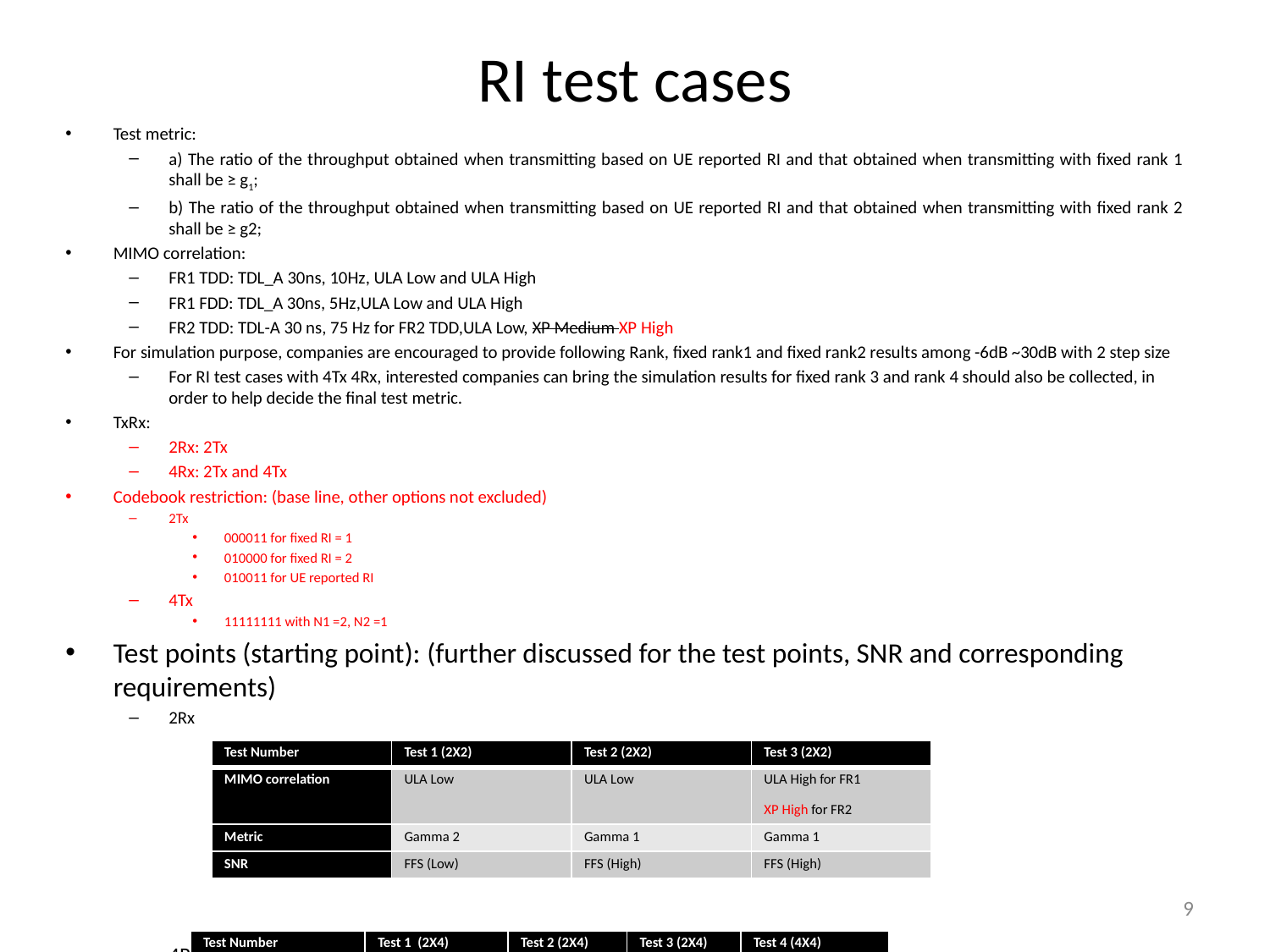

# RI test cases
Test metric:
a) The ratio of the throughput obtained when transmitting based on UE reported RI and that obtained when transmitting with fixed rank 1 shall be ≥ g1;
b) The ratio of the throughput obtained when transmitting based on UE reported RI and that obtained when transmitting with fixed rank 2 shall be ≥ g2;
MIMO correlation:
FR1 TDD: TDL_A 30ns, 10Hz, ULA Low and ULA High
FR1 FDD: TDL_A 30ns, 5Hz,ULA Low and ULA High
FR2 TDD: TDL-A 30 ns, 75 Hz for FR2 TDD,ULA Low, XP Medium XP High
For simulation purpose, companies are encouraged to provide following Rank, fixed rank1 and fixed rank2 results among -6dB ~30dB with 2 step size
For RI test cases with 4Tx 4Rx, interested companies can bring the simulation results for fixed rank 3 and rank 4 should also be collected, in order to help decide the final test metric.
TxRx:
2Rx: 2Tx
4Rx: 2Tx and 4Tx
Codebook restriction: (base line, other options not excluded)
2Tx
000011 for fixed RI = 1
010000 for fixed RI = 2
010011 for UE reported RI
4Tx
11111111 with N1 =2, N2 =1
Test points (starting point): (further discussed for the test points, SNR and corresponding requirements)
2Rx

4Rx

| Test Number | Test 1 (2X2) | Test 2 (2X2) | Test 3 (2X2) |
| --- | --- | --- | --- |
| MIMO correlation | ULA Low | ULA Low | ULA High for FR1 XP High for FR2 |
| Metric | Gamma 2 | Gamma 1 | Gamma 1 |
| SNR | FFS (Low) | FFS (High) | FFS (High) |
9
| Test Number | Test 1 (2X4) | Test 2 (2X4) | Test 3 (2X4) | Test 4 (4X4) |
| --- | --- | --- | --- | --- |
| MIMO correlation | ULA Low | ULA Low | ULA High | ULA Low |
| Metric | Gamma 2 | Gamma 1 | Gamma 1 | Gamma 2 |
| SNR | FFS (Low) | FFS (medium) | FFS (medium) | FFS (High) |